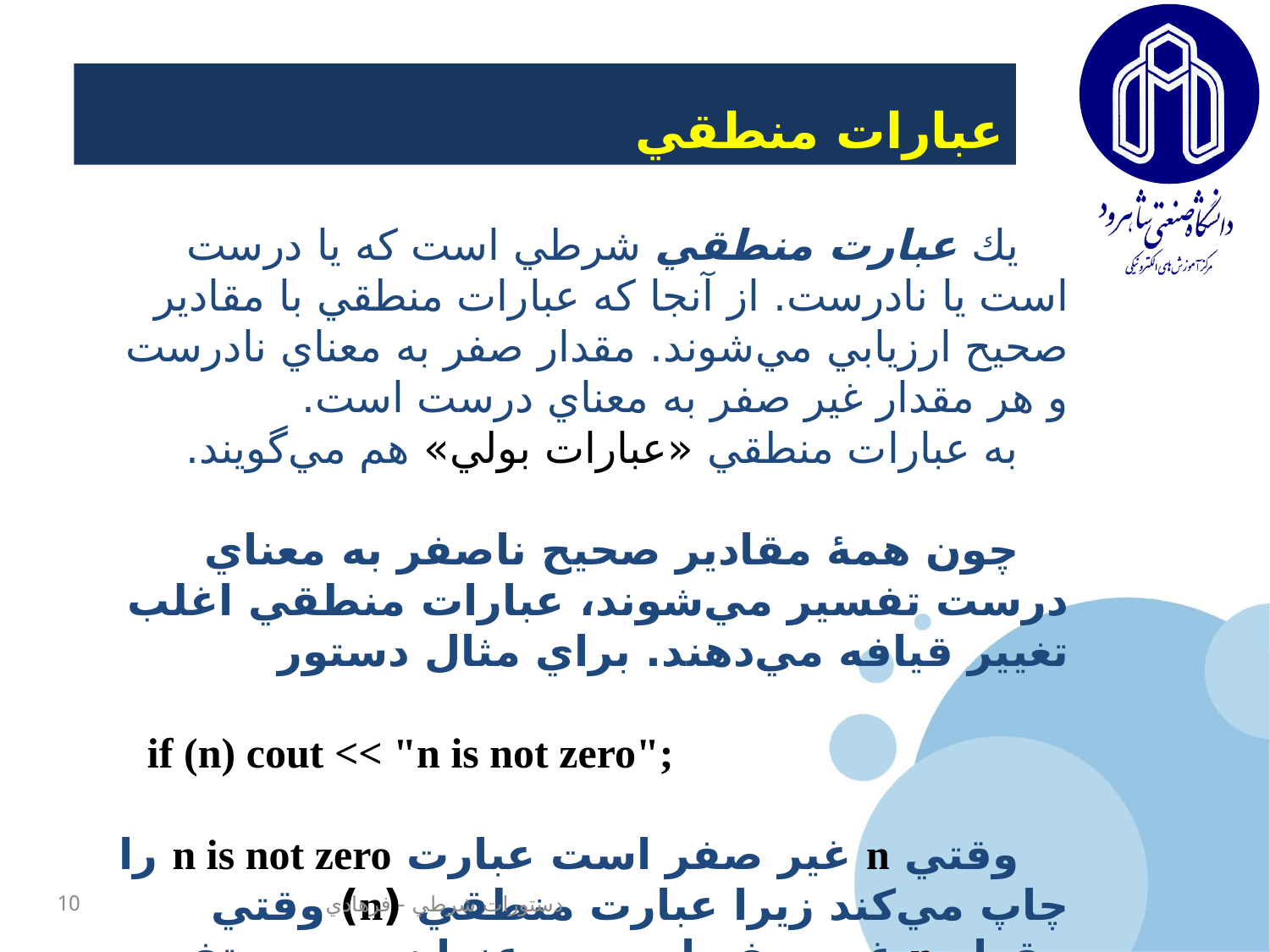

عبارات منطقي
يك عبارت منطقي شرطي است كه يا درست است يا نادرست. از آنجا که عبارات منطقي با مقادير صحيح ارزيابي مي‌شوند. مقدار صفر به معناي نادرست و هر مقدار غير صفر به معناي درست است.
به عبارات منطقي «عبارات بولي» هم مي‌گويند.

چون همۀ مقادير صحيح ناصفر به معناي درست تفسير مي‌شوند، عبارات منطقي اغلب تغيير قيافه مي‌دهند. براي مثال دستور

if (n) cout << "n is not zero";

وقتي n غير صفر است عبارت ‌n is not zero را چاپ مي‌كند زيرا عبارت منطقي (n) وقتي مقدار n غير صفر است به عنوان درست تفسير مي‌گردد.

10
دستورات شرطي - فرهادي